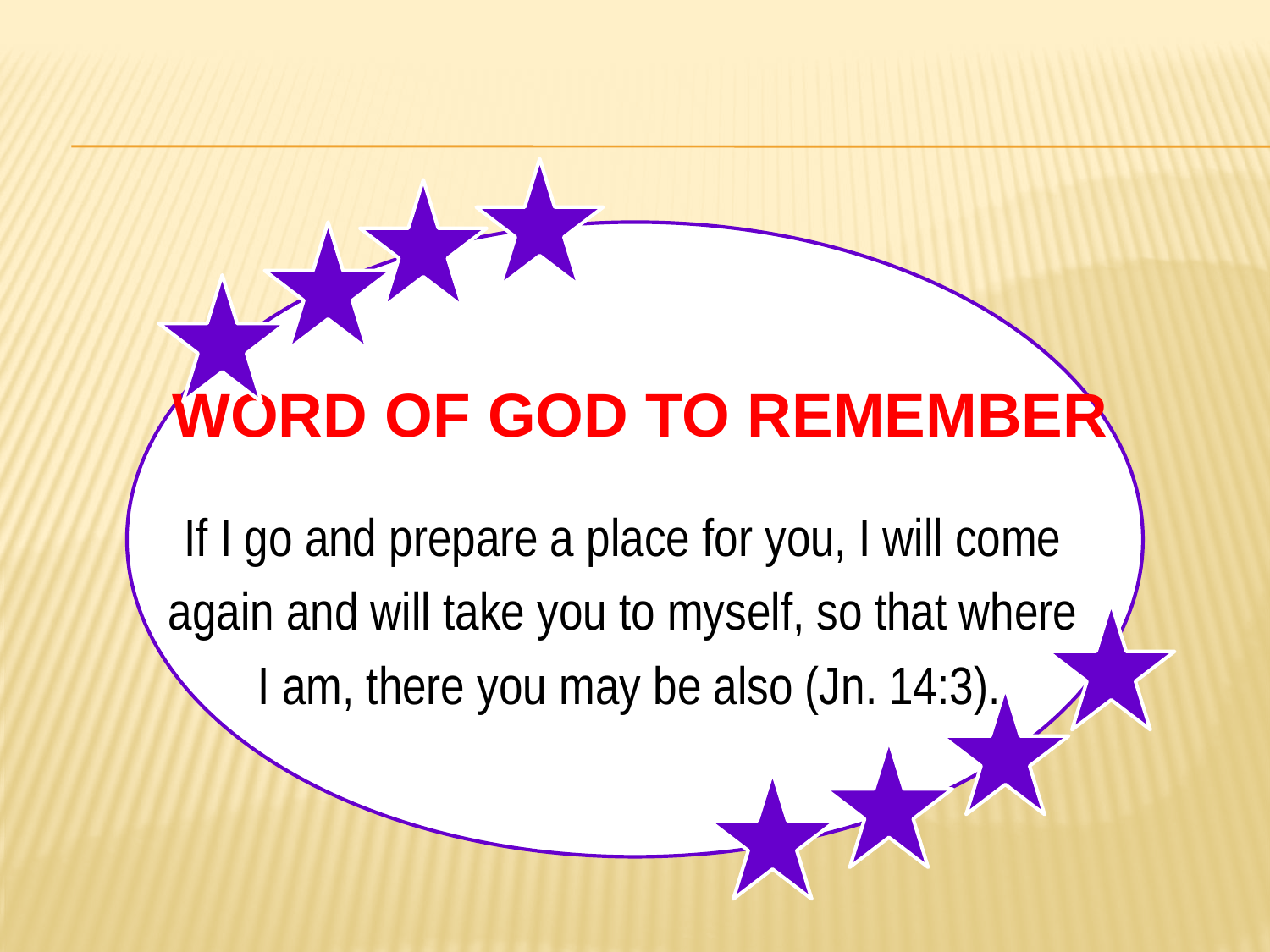

# Word of God to Remember
If I go and prepare a place for you, I will come
again and will take you to myself, so that where
I am, there you may be also (Jn. 14:3).